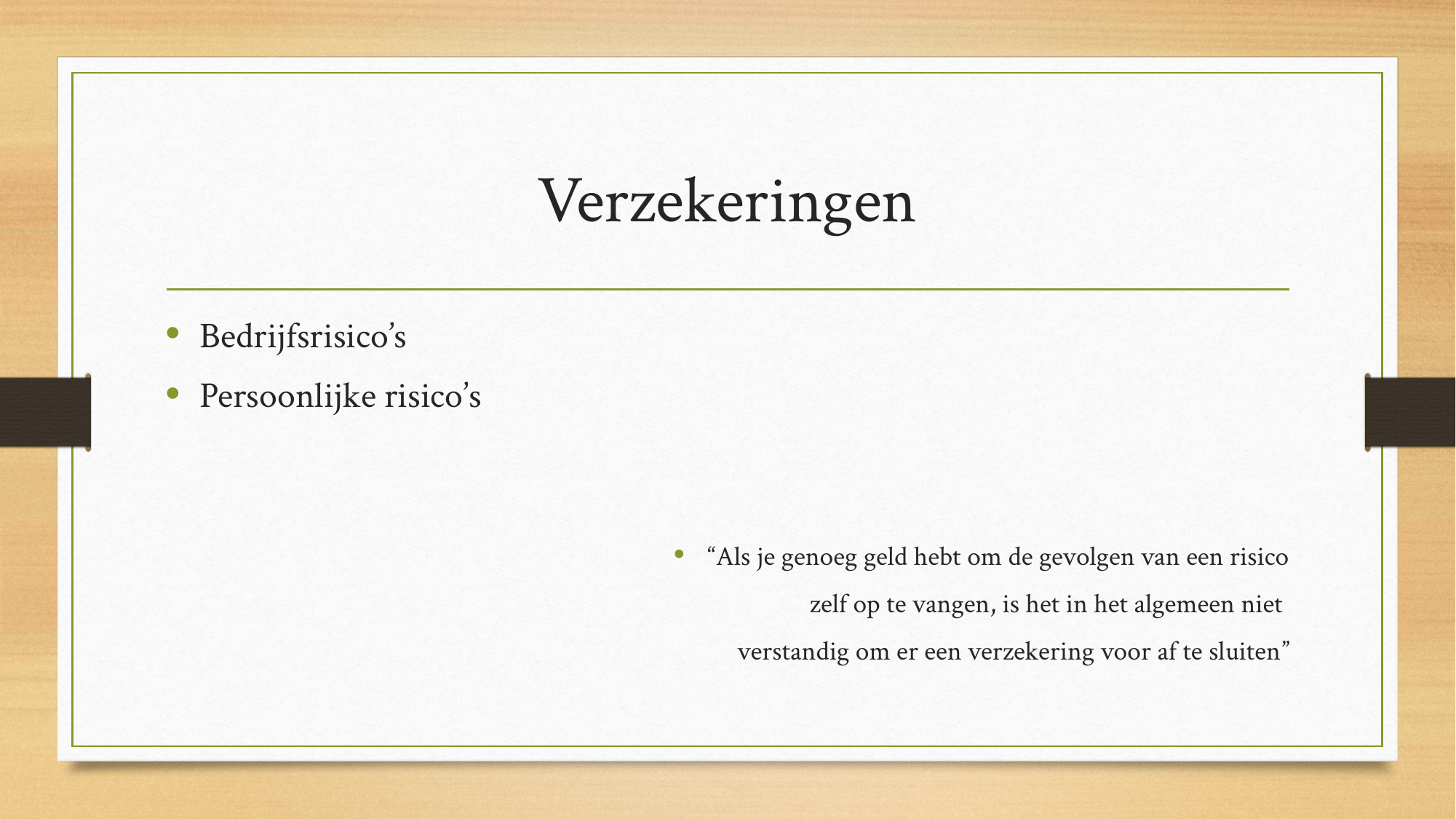

# Verzekeringen
Bedrijfsrisico’s
Persoonlijke risico’s

“Als je genoeg geld hebt om de gevolgen van een risico
 zelf op te vangen, is het in het algemeen niet
verstandig om er een verzekering voor af te sluiten”